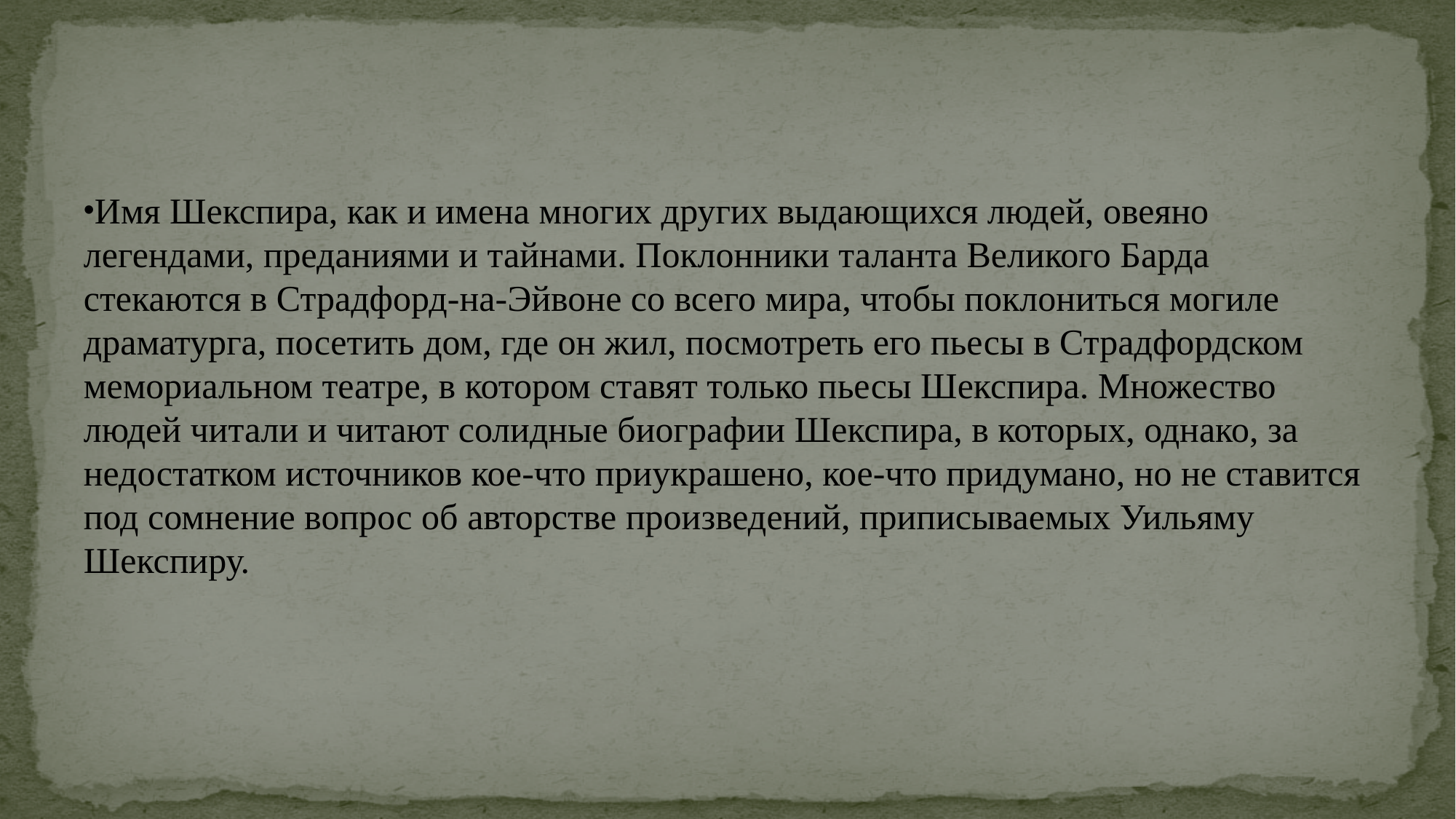

#
Имя Шекспира, как и имена многих других выдающихся людей, овеяно легендами, преданиями и тайнами. Поклонники таланта Великого Барда стекаются в Страдфорд-на-Эйвоне со всего мира, чтобы поклониться могиле драматурга, посетить дом, где он жил, посмотреть его пьесы в Страдфордском мемориальном театре, в котором ставят только пьесы Шекспира. Множество людей читали и читают солидные биографии Шекспира, в которых, однако, за недостатком источников кое-что приукрашено, кое-что придумано, но не ставится под сомнение вопрос об авторстве произведений, приписываемых Уильяму Шекспиру.